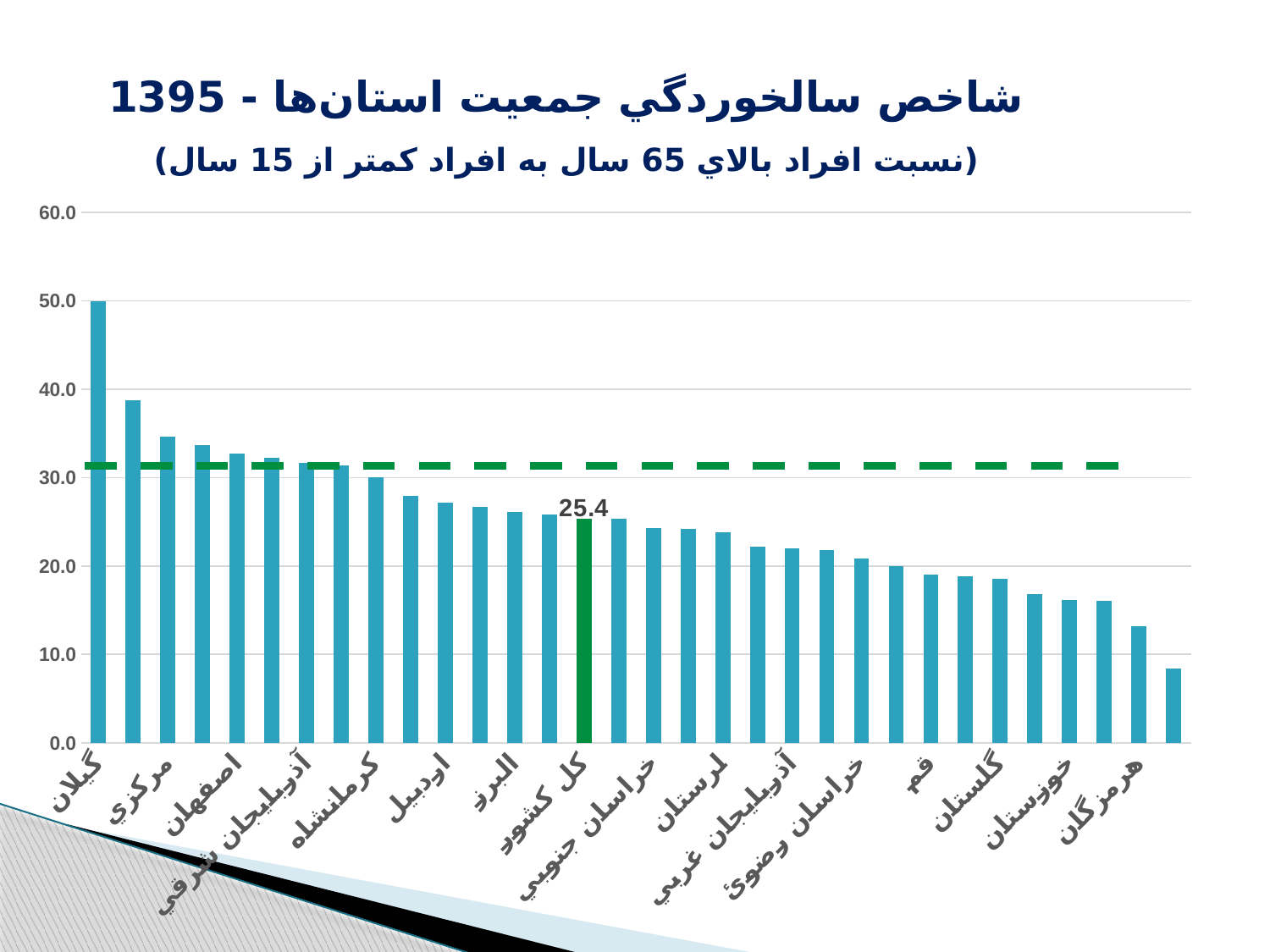

# شاخص سالخوردگي جمعيت استان‌ها - 1395 (نسبت افراد بالاي 65 سال به افراد کمتر از 15 سال)

### Chart

| Category |  |
|---|---|
| گيلان | 49.9484189978167 |
| مازندران | 38.746876321856305 |
| مرکزي | 34.65374787189361 |
| تهران | 33.63749654712995 |
| اصفهان | 32.73610705851863 |
| همدان | 32.21569965175244 |
| آذربايجان شرقي | 31.664194614281527 |
| سمنان | 31.355171565531318 |
| کرمانشاه | 30.020131500748178 |
| زنجان | 27.919058689566825 |
| اردبيل | 27.151883345490397 |
| فارس | 26.65629795752603 |
| البرز | 26.142418191787623 |
| قزوين | 25.848400486098722 |
| کل کشور | 25.382186371720653 |
| كردستان | 25.366951282861162 |
| خراسان جنوبي | 24.33703587914008 |
| ايلام | 24.182618000237785 |
| لرستان | 23.814450847027032 |
| چهارمحال وبختيارئ | 22.224746634642692 |
| آذربايجان غربي | 21.98874135189721 |
| يزد | 21.776981930652777 |
| خراسان رضوئ | 20.811692030716863 |
| خراسان شمالي | 20.02263594282517 |
| قم | 18.994606720122185 |
| كرمان | 18.81197016095903 |
| گلستان | 18.498695897715276 |
| كهگيلويه وبويراحمد | 16.82279369209258 |
| خوزستان | 16.174582001083916 |
| بوشهر | 16.052601411656813 |
| هرمزگان | 13.161010857640072 |
| سيستان وبلوچستان | 8.38493347834956 |